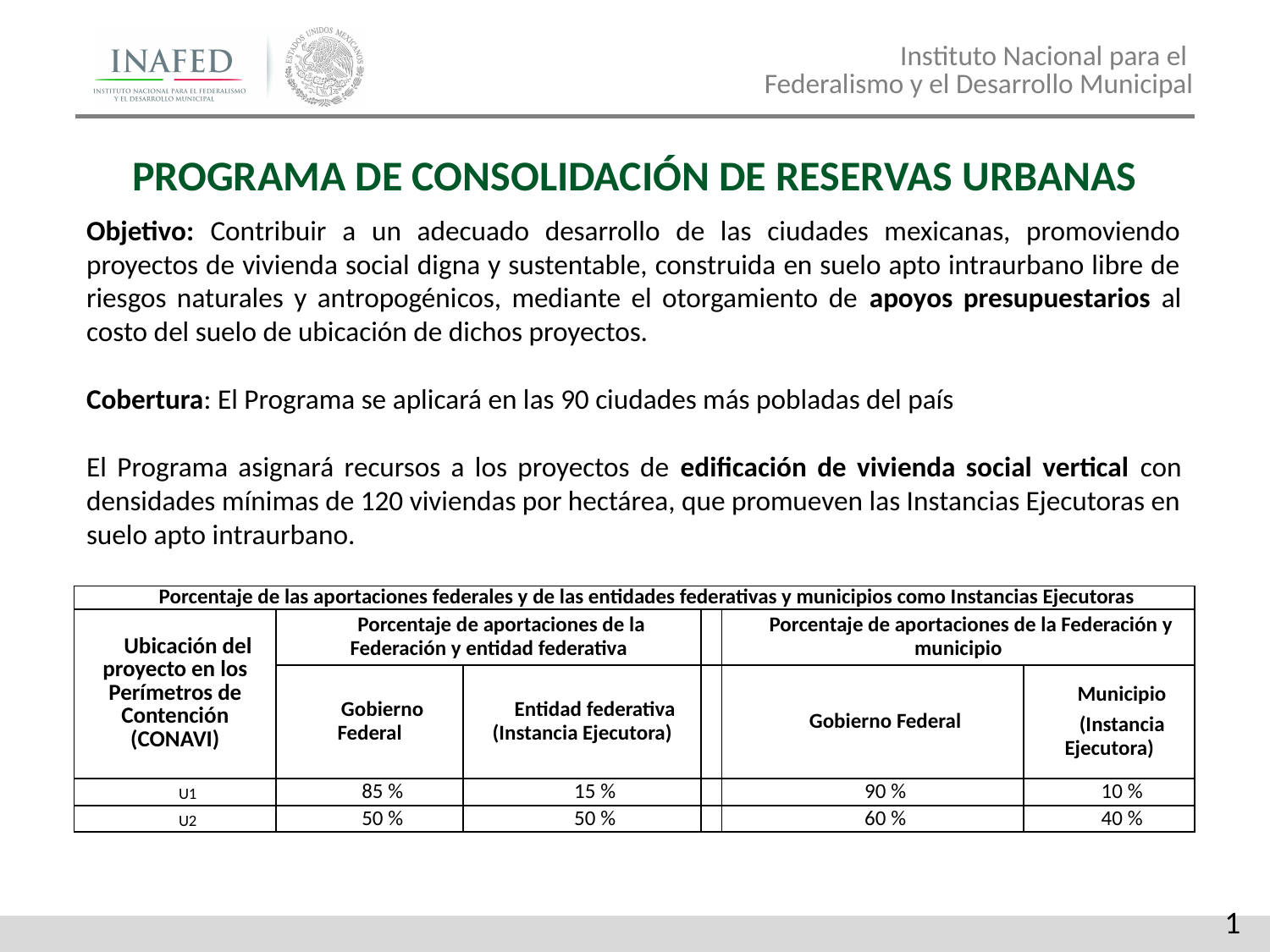

PROGRAMA DE CONSOLIDACIÓN DE RESERVAS URBANAS
Objetivo: Contribuir a un adecuado desarrollo de las ciudades mexicanas, promoviendo proyectos de vivienda social digna y sustentable, construida en suelo apto intraurbano libre de riesgos naturales y antropogénicos, mediante el otorgamiento de apoyos presupuestarios al costo del suelo de ubicación de dichos proyectos.

Cobertura: El Programa se aplicará en las 90 ciudades más pobladas del país

El Programa asignará recursos a los proyectos de edificación de vivienda social vertical con densidades mínimas de 120 viviendas por hectárea, que promueven las Instancias Ejecutoras en suelo apto intraurbano.
| Porcentaje de las aportaciones federales y de las entidades federativas y municipios como Instancias Ejecutoras |  |  |  |  |  |
| --- | --- | --- | --- | --- | --- |
| Ubicación del proyecto en los Perímetros de Contención (CONAVI) | Porcentaje de aportaciones de la Federación y entidad federativa |  |  | Porcentaje de aportaciones de la Federación y municipio |  |
|  | Gobierno Federal | Entidad federativa (Instancia Ejecutora) |  | Gobierno Federal | Municipio (Instancia Ejecutora) |
| U1 | 85 % | 15 % |  | 90 % | 10 % |
| U2 | 50 % | 50 % |  | 60 % | 40 % |
1